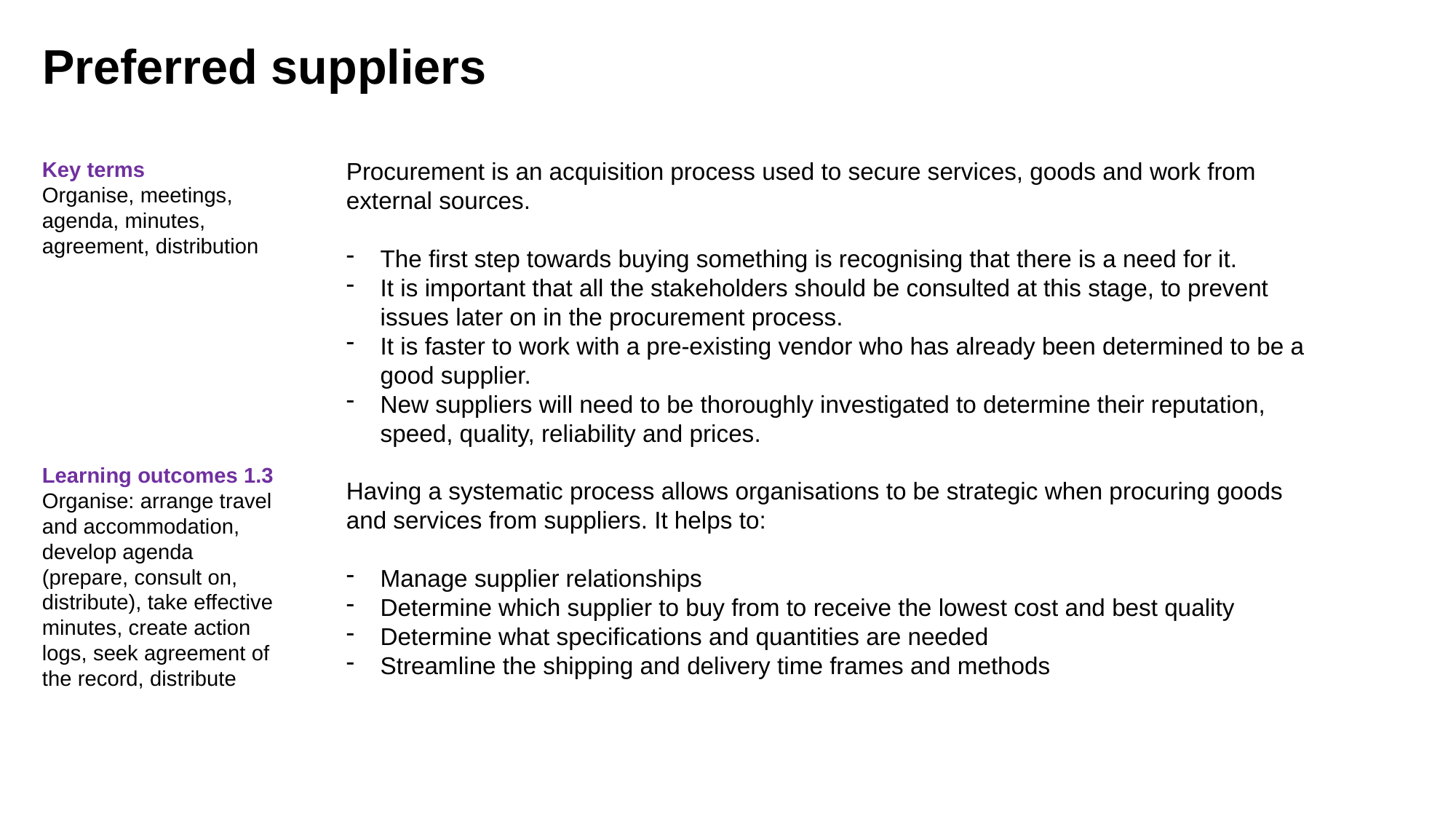

Preferred suppliers
Key terms
Organise, meetings, agenda, minutes, agreement, distribution

Learning outcomes 1.3
Organise: arrange travel and accommodation, develop agenda (prepare, consult on, distribute), take effective minutes, create action logs, seek agreement of the record, distribute

Procurement is an acquisition process used to secure services, goods and work from external sources.

The first step towards buying something is recognising that there is a need for it.
It is important that all the stakeholders should be consulted at this stage, to prevent issues later on in the procurement process.
It is faster to work with a pre-existing vendor who has already been determined to be a good supplier.
New suppliers will need to be thoroughly investigated to determine their reputation, speed, quality, reliability and prices.

Having a systematic process allows organisations to be strategic when procuring goods and services from suppliers. It helps to:

Manage supplier relationships
Determine which supplier to buy from to receive the lowest cost and best quality
Determine what specifications and quantities are needed
Streamline the shipping and delivery time frames and methods